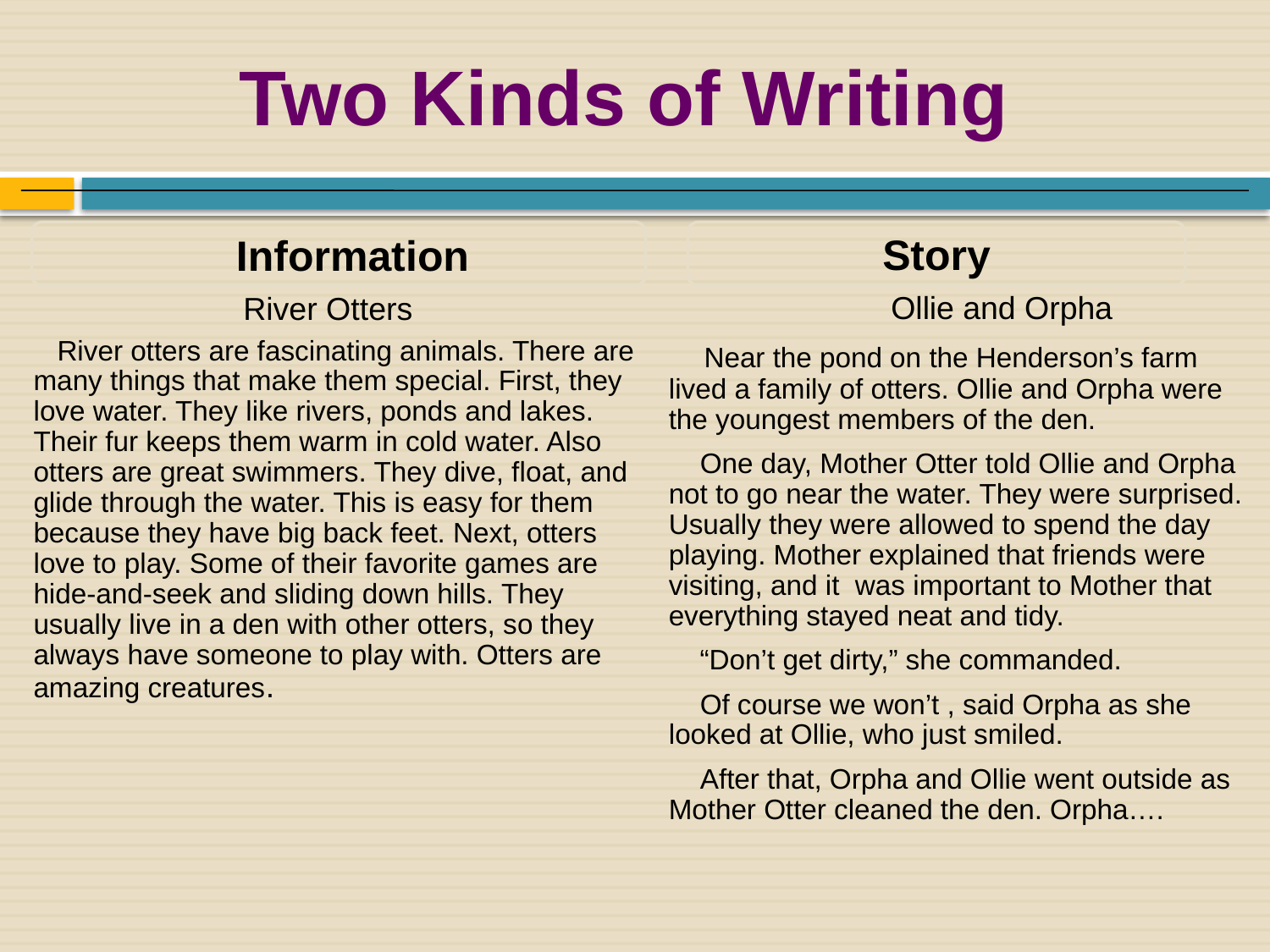

Two Kinds of Writing

    Information

Story

River Otters
                         Ollie and Orpha
    Near the pond on the Henderson’s farm lived a family of otters. Ollie and Orpha were the youngest members of the den.
    One day, Mother Otter told Ollie and Orpha not to go near the water. They were surprised. Usually they were allowed to spend the day playing. Mother explained that friends were visiting, and it  was important to Mother that everything stayed neat and tidy.
    “Don’t get dirty,” she commanded.
    Of course we won’t , said Orpha as she looked at Ollie, who just smiled.
    After that, Orpha and Ollie went outside as Mother Otter cleaned the den. Orpha….

   River otters are fascinating animals. There are many things that make them special. First, they love water. They like rivers, ponds and lakes. Their fur keeps them warm in cold water. Also otters are great swimmers. They dive, float, and glide through the water. This is easy for them because they have big back feet. Next, otters love to play. Some of their favorite games are hide-and-seek and sliding down hills. They usually live in a den with other otters, so they always have someone to play with. Otters are amazing creatures.